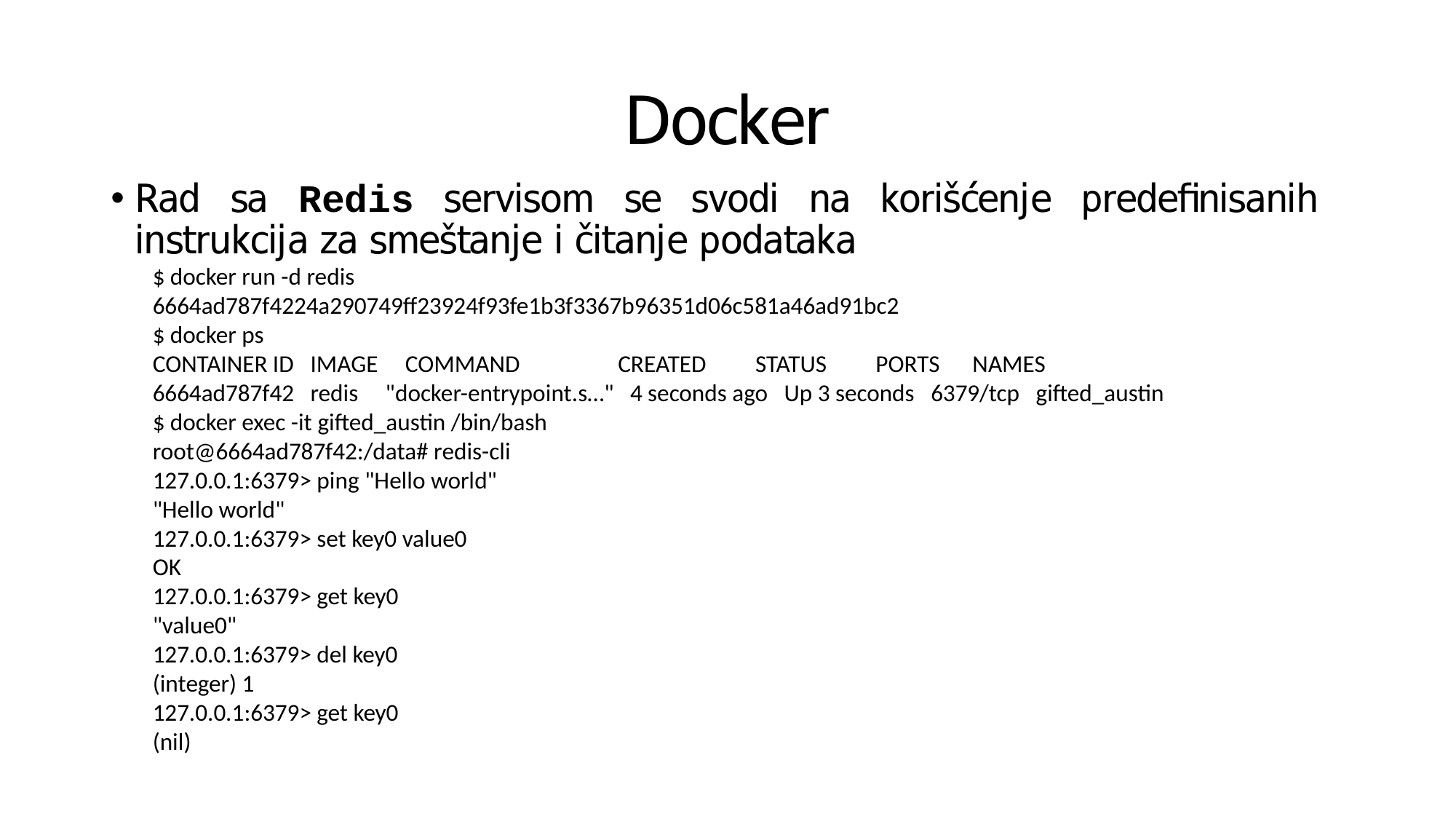

# Docker
Rad sa Redis servisom se svodi na korišćenje predefinisanih instrukcija za smeštanje i čitanje podataka
$ docker run -d redis
6664ad787f4224a290749ff23924f93fe1b3f3367b96351d06c581a46ad91bc2
$ docker ps
CONTAINER ID   IMAGE     COMMAND                  CREATED         STATUS         PORTS      NAMES
6664ad787f42   redis     "docker-entrypoint.s…"   4 seconds ago   Up 3 seconds   6379/tcp   gifted_austin
$ docker exec -it gifted_austin /bin/bash
root@6664ad787f42:/data# redis-cli
127.0.0.1:6379> ping "Hello world"
"Hello world"
127.0.0.1:6379> set key0 value0
OK
127.0.0.1:6379> get key0
"value0"
127.0.0.1:6379> del key0
(integer) 1
127.0.0.1:6379> get key0
(nil)